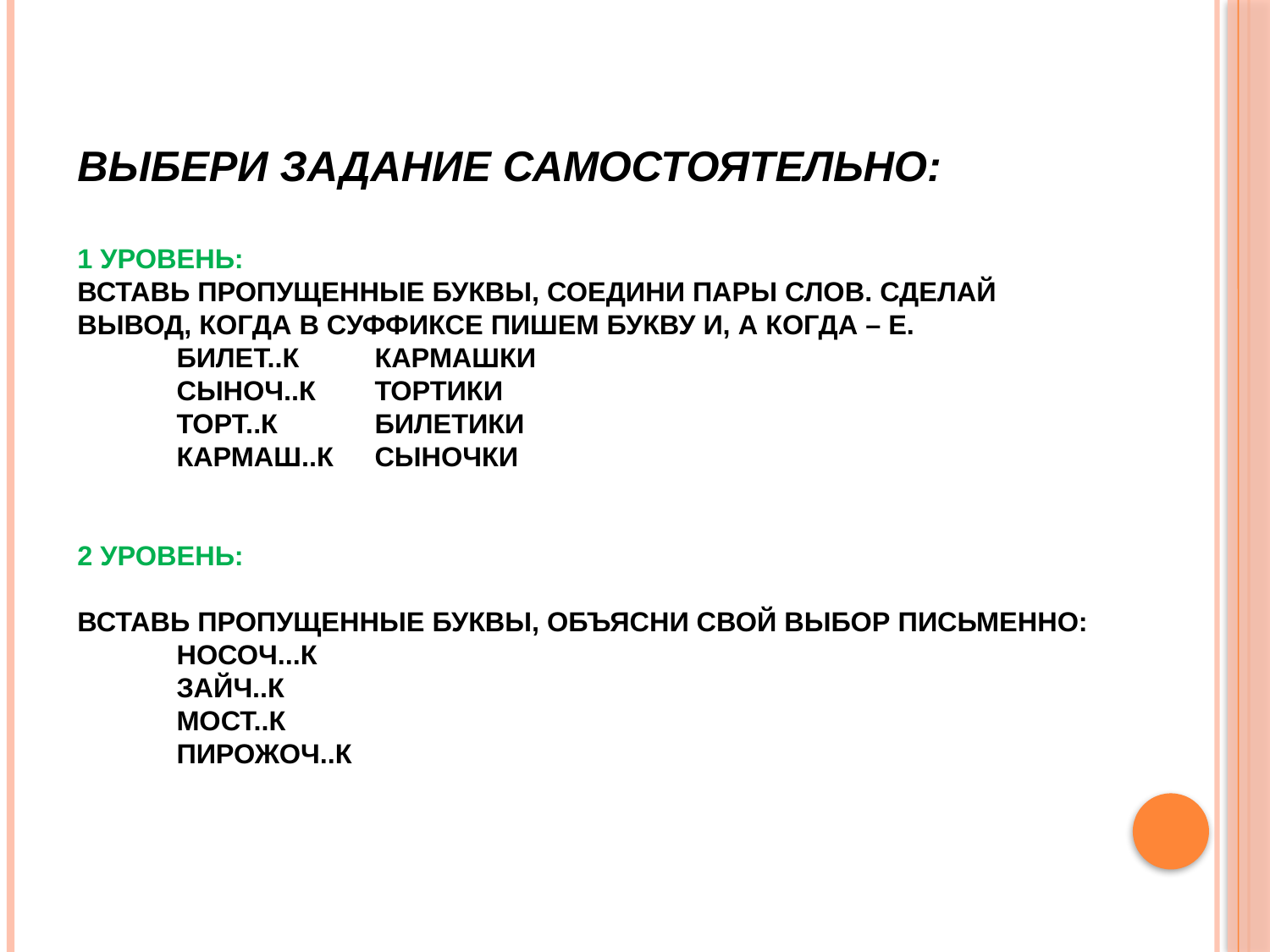

# Выбери задание самостоятельно: 1 уровень: Вставь пропущенные буквы, соедини пары слов. Сделай вывод, когда в суффиксе пишем букву И, а когда – Е. билет..к			кармашки сыноч..к			тортики торт..к				билетики кармаш..к			сыночки 2 уровень: Вставь пропущенные буквы, объясни свой выбор письменно: носоч...к зайч..к мост..к пирожоч..к